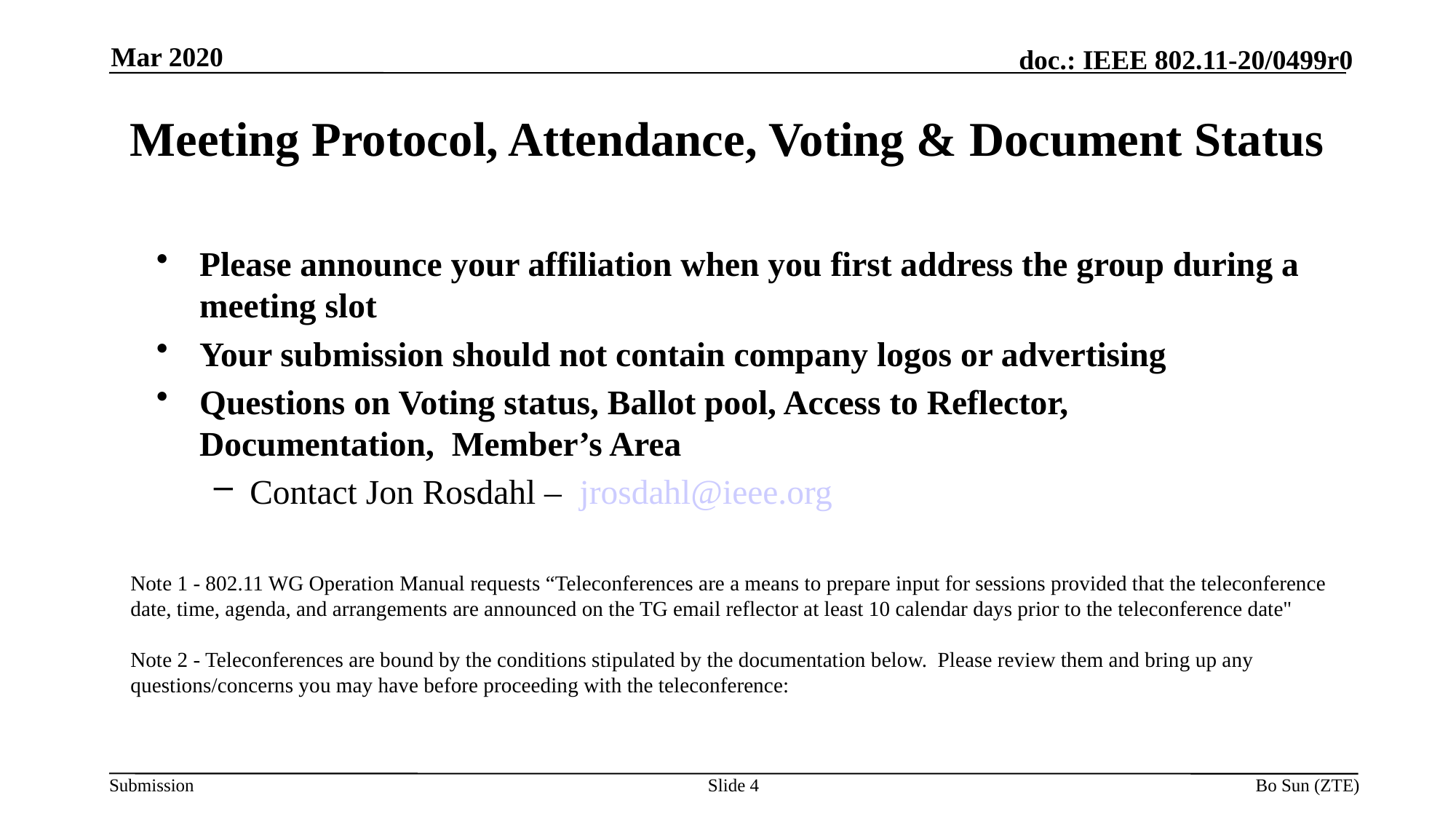

Mar 2020
# Meeting Protocol, Attendance, Voting & Document Status
Please announce your affiliation when you first address the group during a meeting slot
Your submission should not contain company logos or advertising
Questions on Voting status, Ballot pool, Access to Reflector, Documentation,  Member’s Area
Contact Jon Rosdahl –  jrosdahl@ieee.org

Note 1 - 802.11 WG Operation Manual requests “Teleconferences are a means to prepare input for sessions provided that the teleconference date, time, agenda, and arrangements are announced on the TG email reflector at least 10 calendar days prior to the teleconference date"

Note 2 - Teleconferences are bound by the conditions stipulated by the documentation below.  Please review them and bring up any questions/concerns you may have before proceeding with the teleconference:
Slide 4
Bo Sun (ZTE)